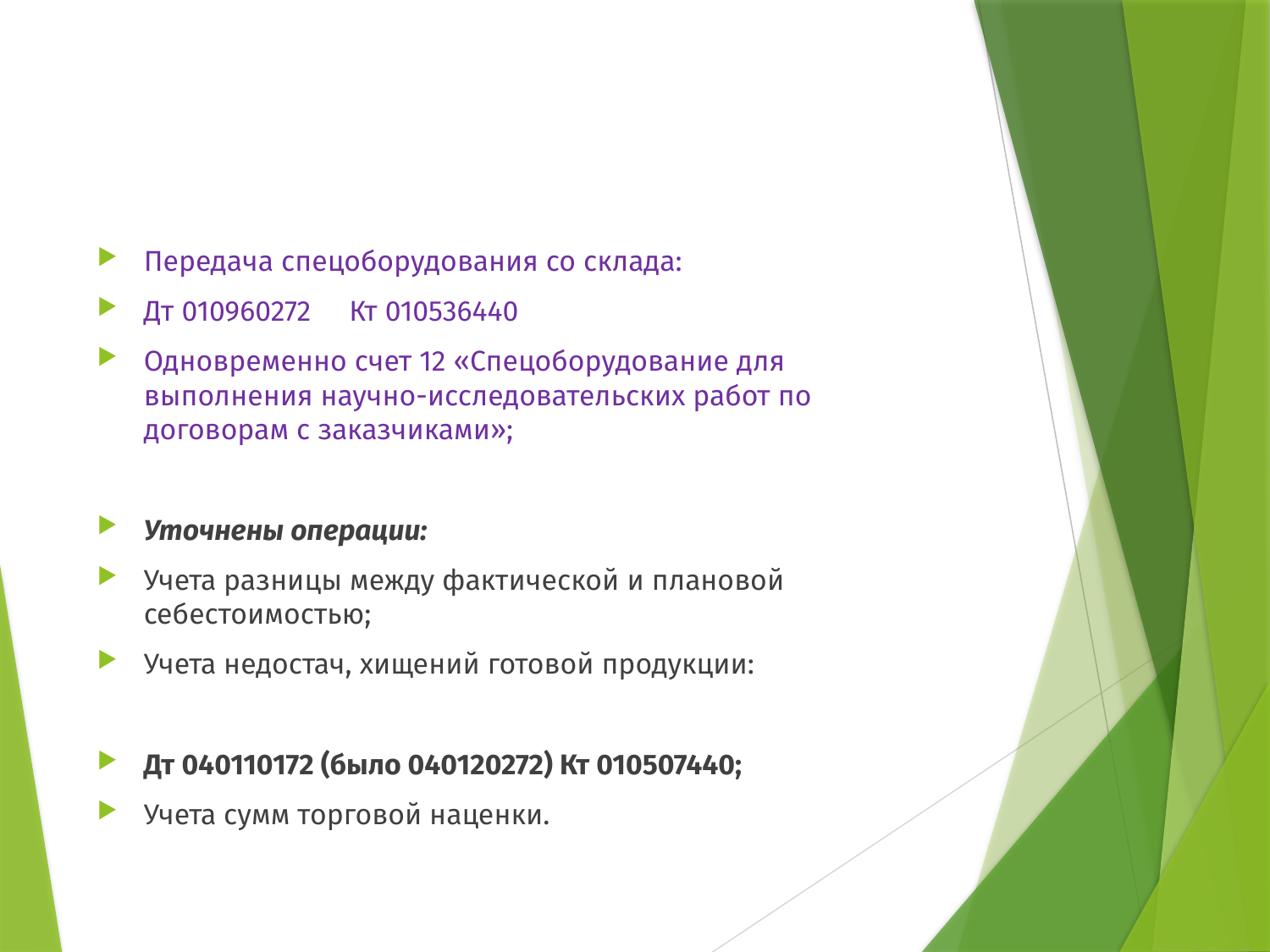

#

Передача спецоборудования со склада:
Дт 010960272     Кт 010536440
Одновременно счет 12 «Спецоборудование для выполнения научно-исследовательских работ по договорам с заказчиками»;

Уточнены операции:
Учета разницы между фактической и плановой себестоимостью;
Учета недостач, хищений готовой продукции:

Дт 040110172 (было 040120272) Кт 010507440;
Учета сумм торговой наценки.